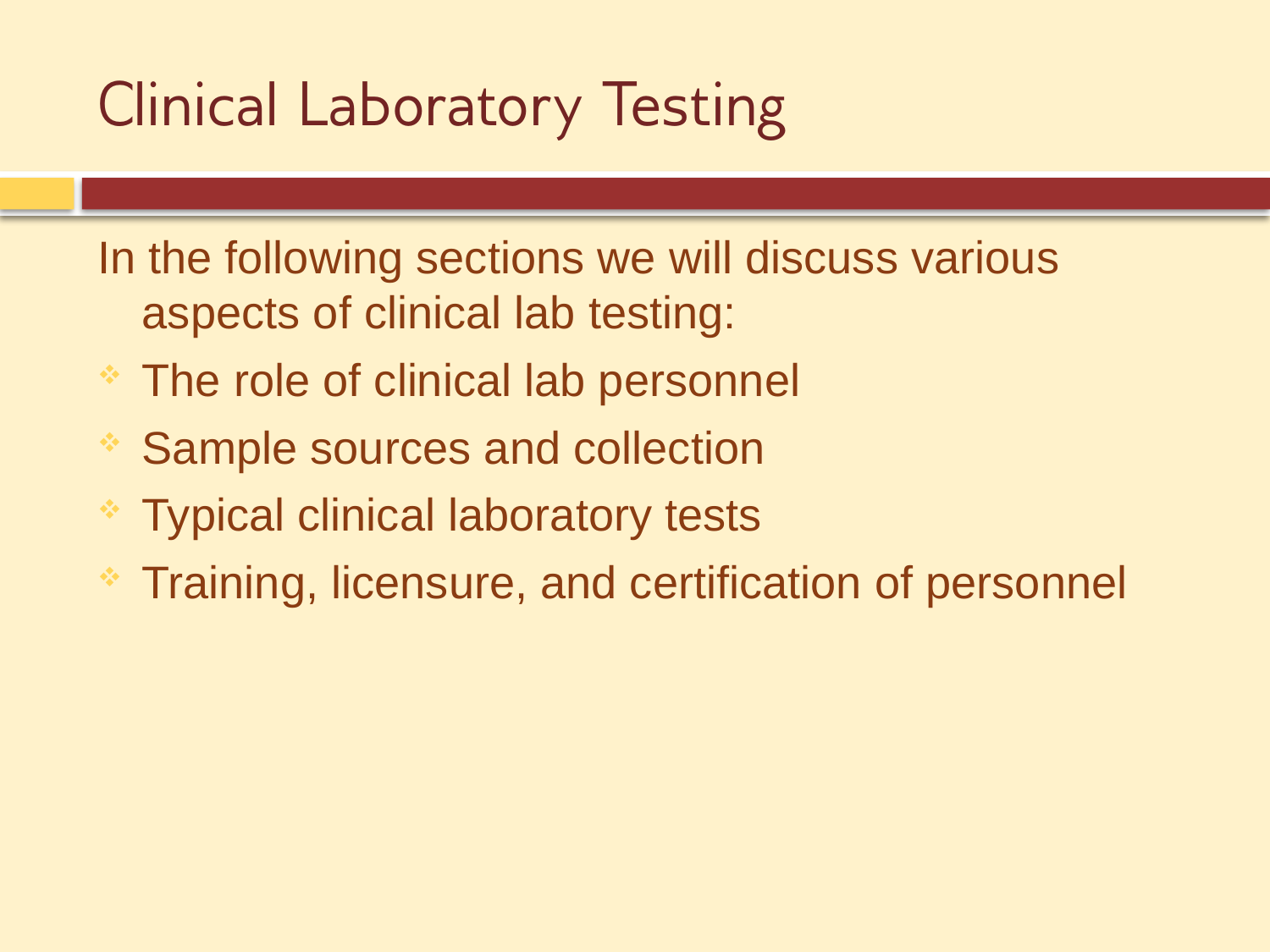

# Clinical Laboratory Testing
In the following sections we will discuss various aspects of clinical lab testing:
The role of clinical lab personnel
Sample sources and collection
Typical clinical laboratory tests
Training, licensure, and certification of personnel